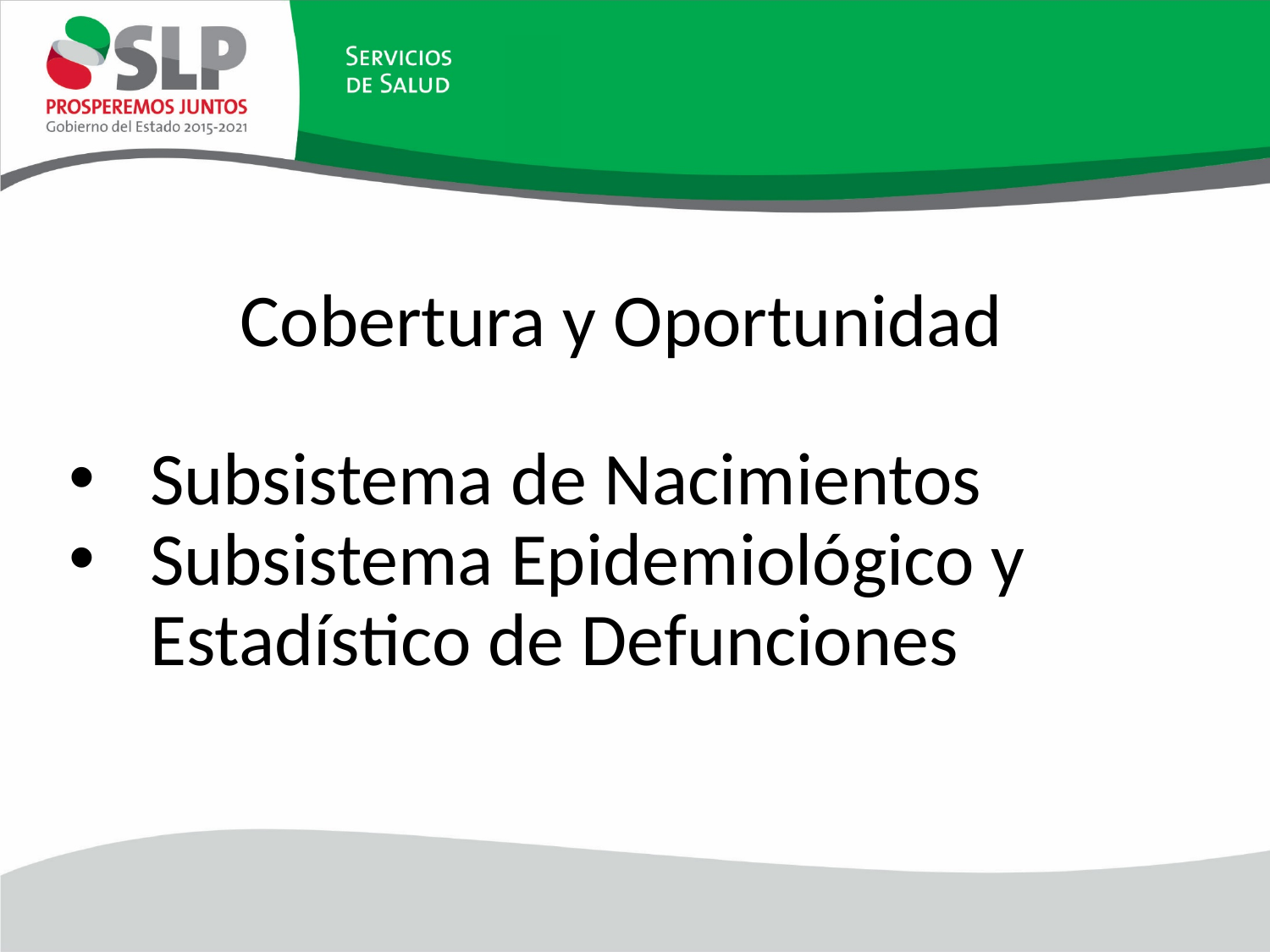

# Cobertura y Oportunidad
Subsistema de Nacimientos
Subsistema Epidemiológico y Estadístico de Defunciones